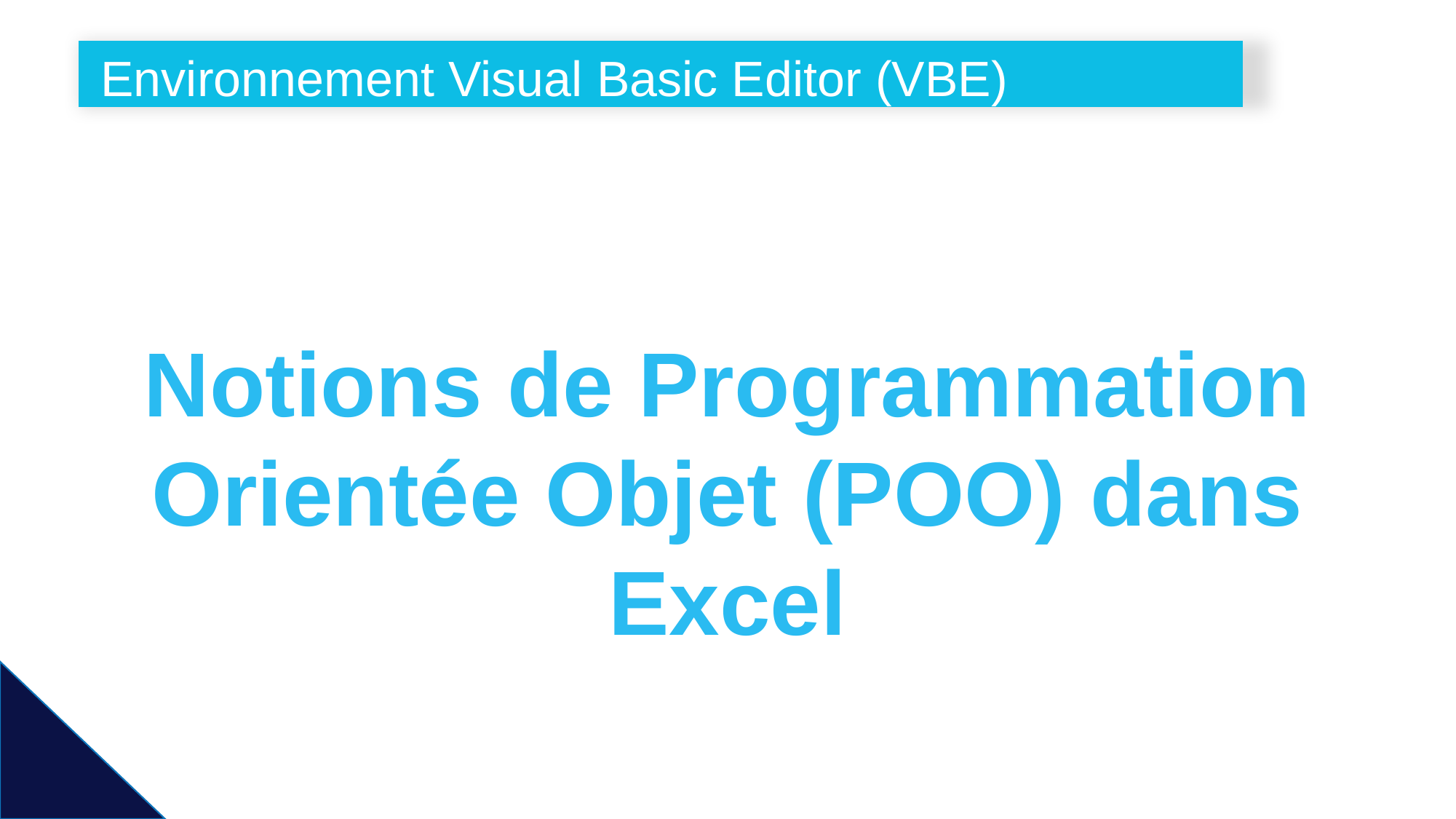

# Environnement Visual Basic Editor (VBE)
Notions de Programmation Orientée Objet (POO) dans Excel